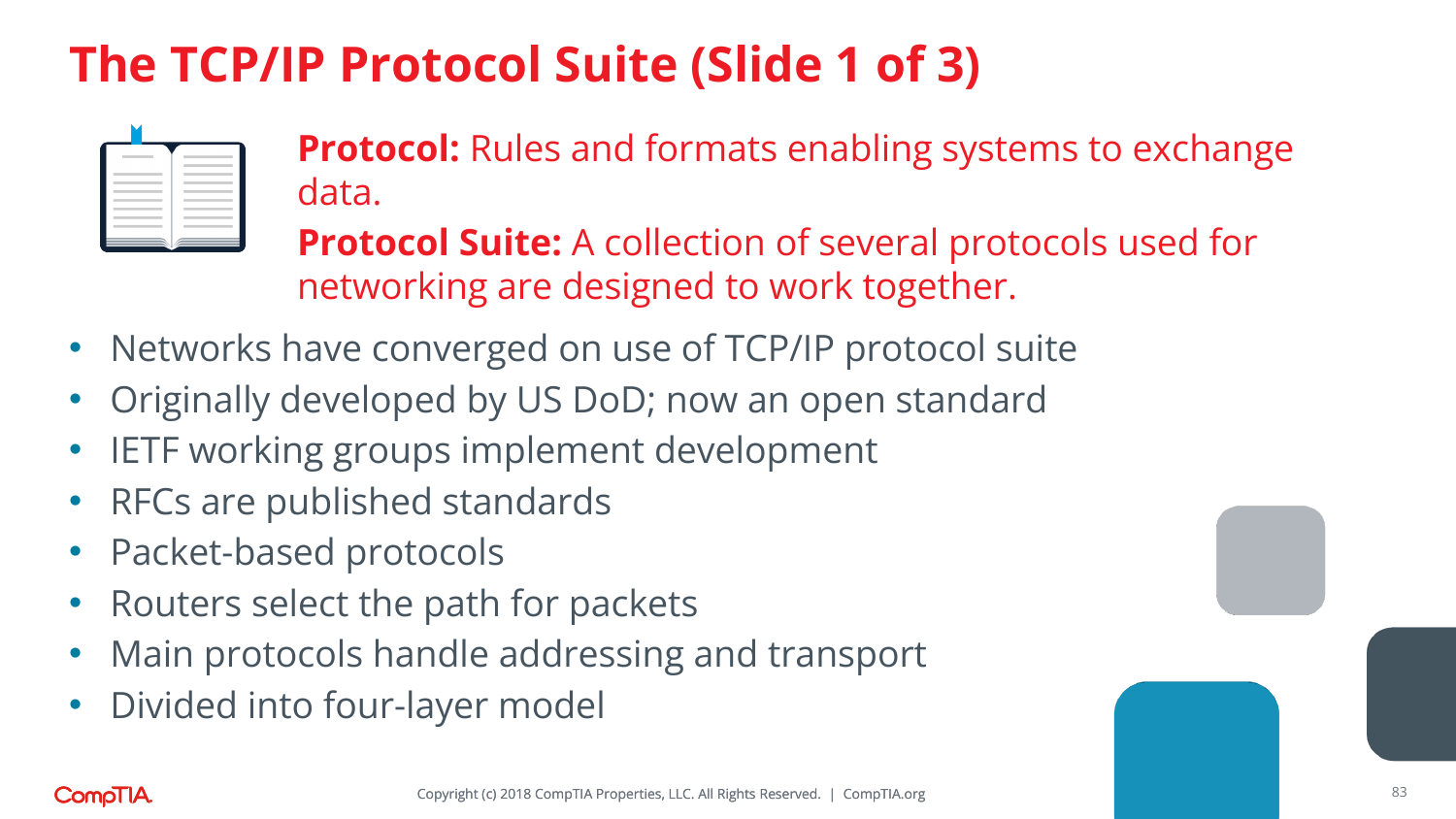

# The TCP/IP Protocol Suite (Slide 1 of 3)
Protocol: Rules and formats enabling systems to exchange data.
Protocol Suite: A collection of several protocols used for networking are designed to work together.
Networks have converged on use of TCP/IP protocol suite
Originally developed by US DoD; now an open standard
IETF working groups implement development
RFCs are published standards
Packet-based protocols
Routers select the path for packets
Main protocols handle addressing and transport
Divided into four-layer model
83